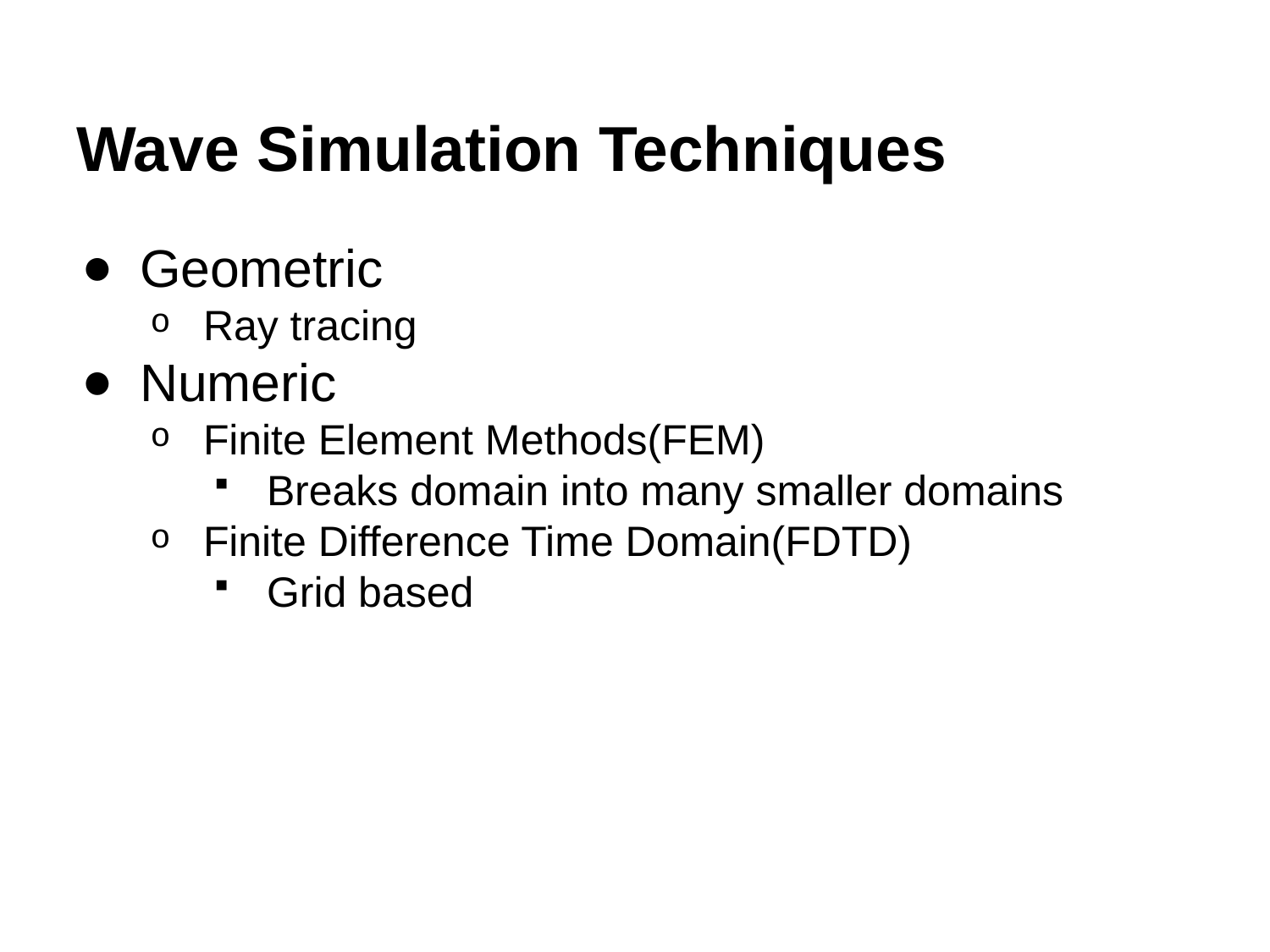

# Wave Simulation Techniques
Geometric
Ray tracing
Numeric
Finite Element Methods(FEM)
Breaks domain into many smaller domains
Finite Difference Time Domain(FDTD)
Grid based